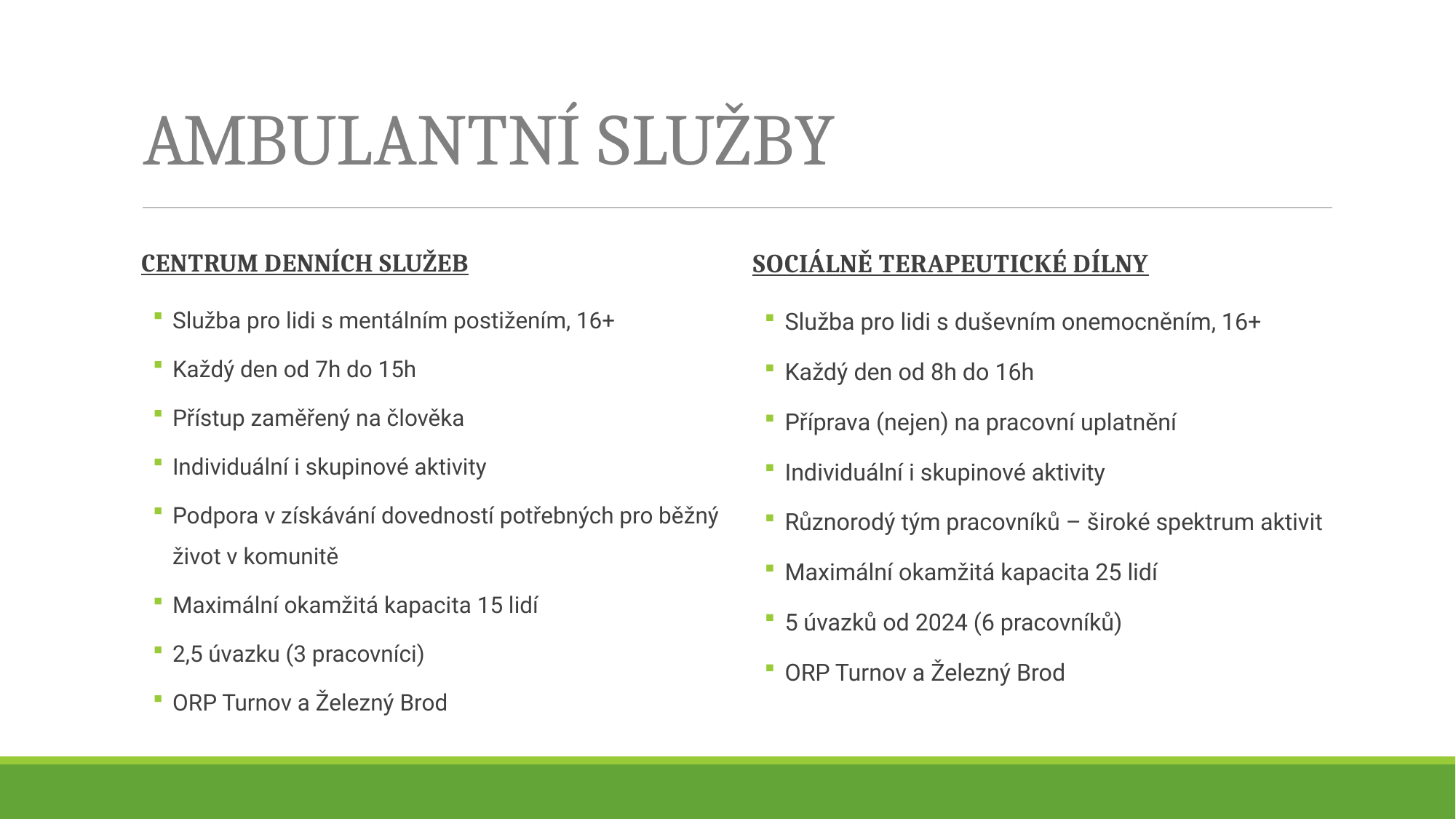

# AMBULANTNÍ SLUŽBY
CENTRUM DENNÍCH SLUŽEB
Služba pro lidi s mentálním postižením, 16+
Každý den od 7h do 15h
Přístup zaměřený na člověka
Individuální i skupinové aktivity
Podpora v získávání dovedností potřebných pro běžný život v komunitě
Maximální okamžitá kapacita 15 lidí
2,5 úvazku (3 pracovníci)
ORP Turnov a Železný Brod
SOCIÁLNĚ TERAPEUTICKÉ DÍLNY
Služba pro lidi s duševním onemocněním, 16+
Každý den od 8h do 16h
Příprava (nejen) na pracovní uplatnění
Individuální i skupinové aktivity
Různorodý tým pracovníků – široké spektrum aktivit
Maximální okamžitá kapacita 25 lidí
5 úvazků od 2024 (6 pracovníků)
ORP Turnov a Železný Brod